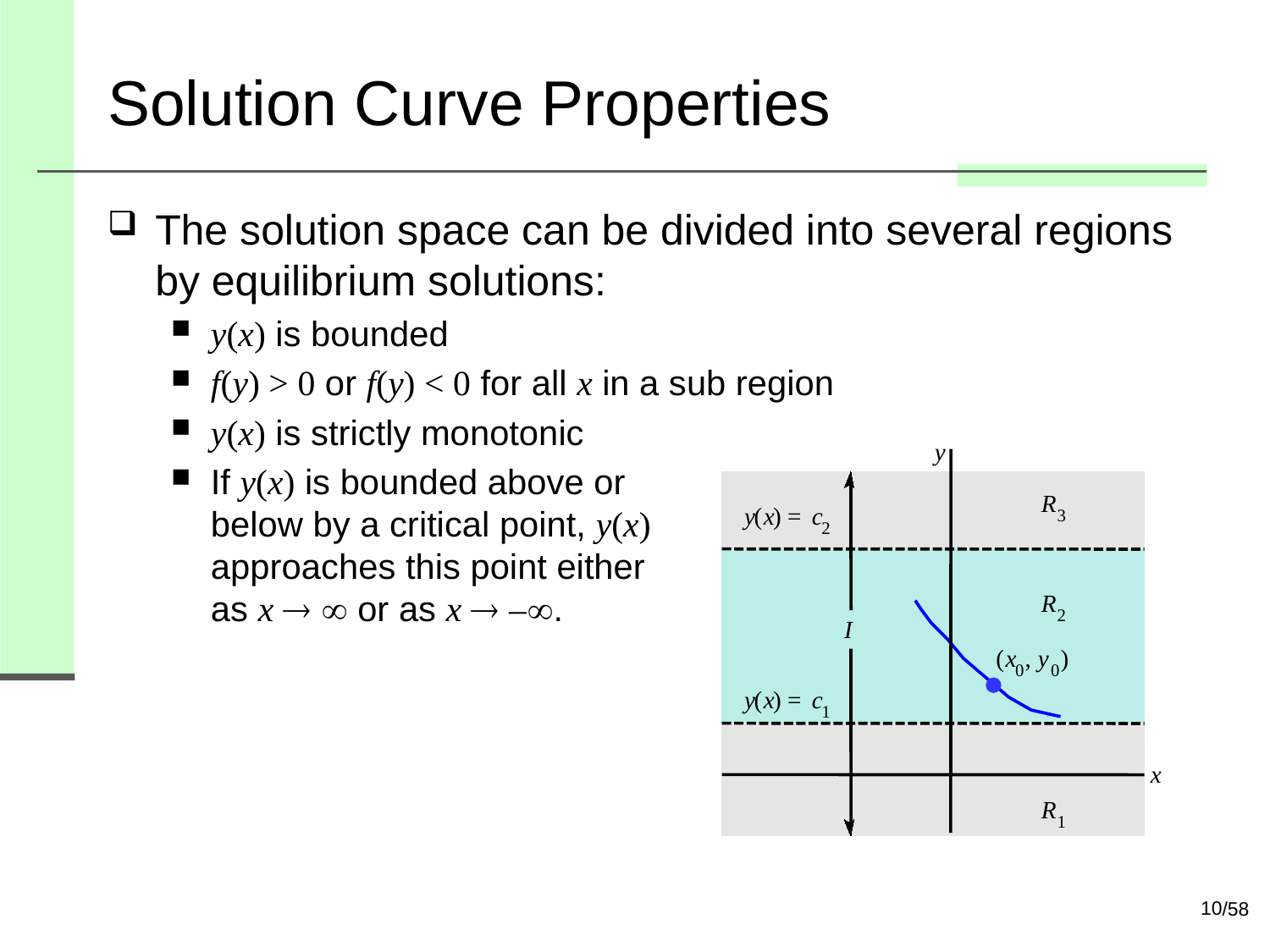

# Solution Curve Properties
The solution space can be divided into several regions by equilibrium solutions:
y(x) is bounded
f(y) > 0 or f(y) < 0 for all x in a sub region
y(x) is strictly monotonic
If y(x) is bounded above or
below by a critical point, y(x)
approaches this point either
as x → ∞ or as x → –∞.
y

R
y
(
x
) =
c
3
2

R

2
I
(
x
,
y
)

0
0

y
(
x
) =
c
1

x

R
1

10